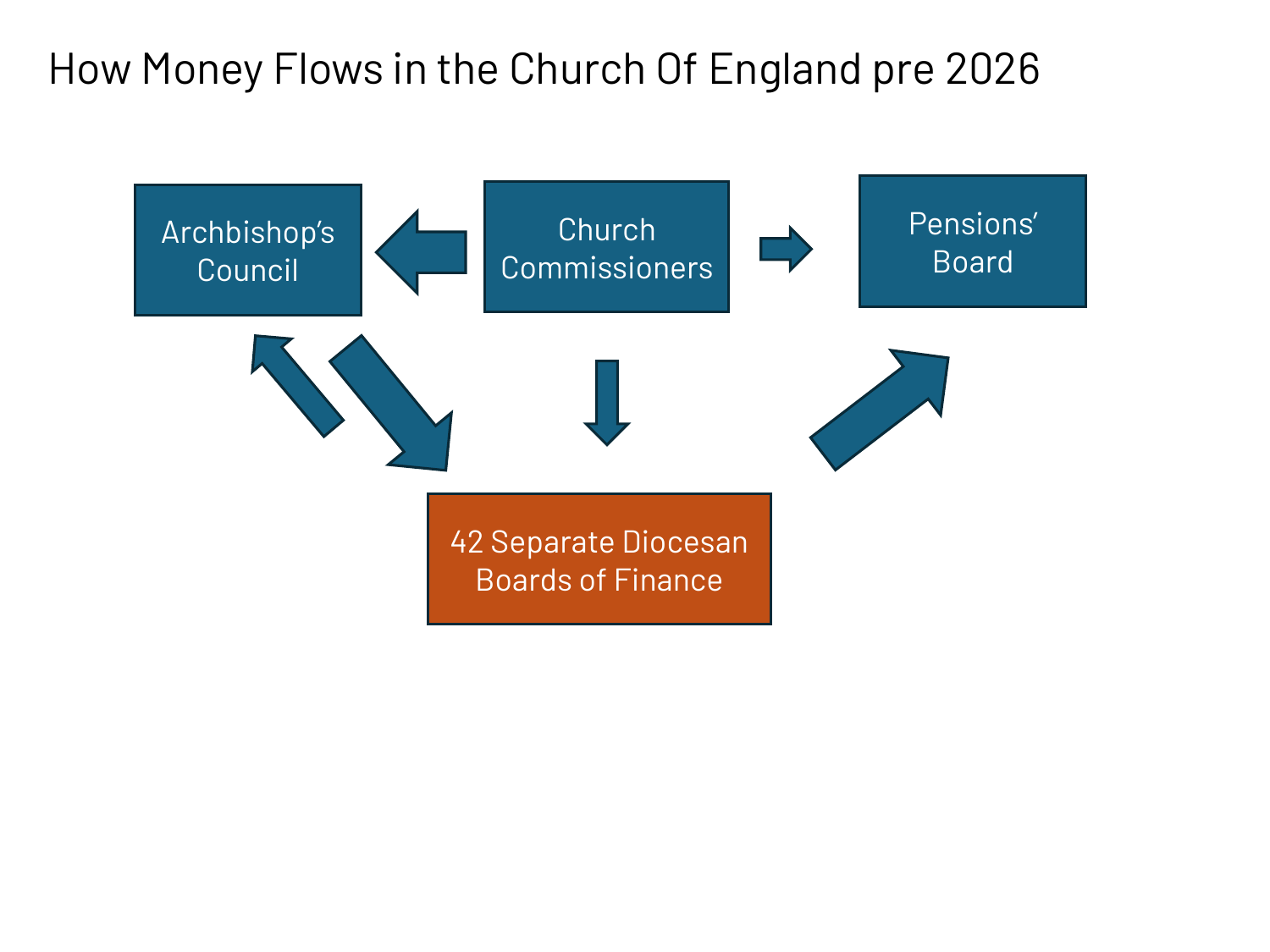

# How Money Flows in the Church Of England pre 2026
Pensions’ Board
Church Commissioners
Archbishop’s Council

42 Separate Diocesan Boards of Finance